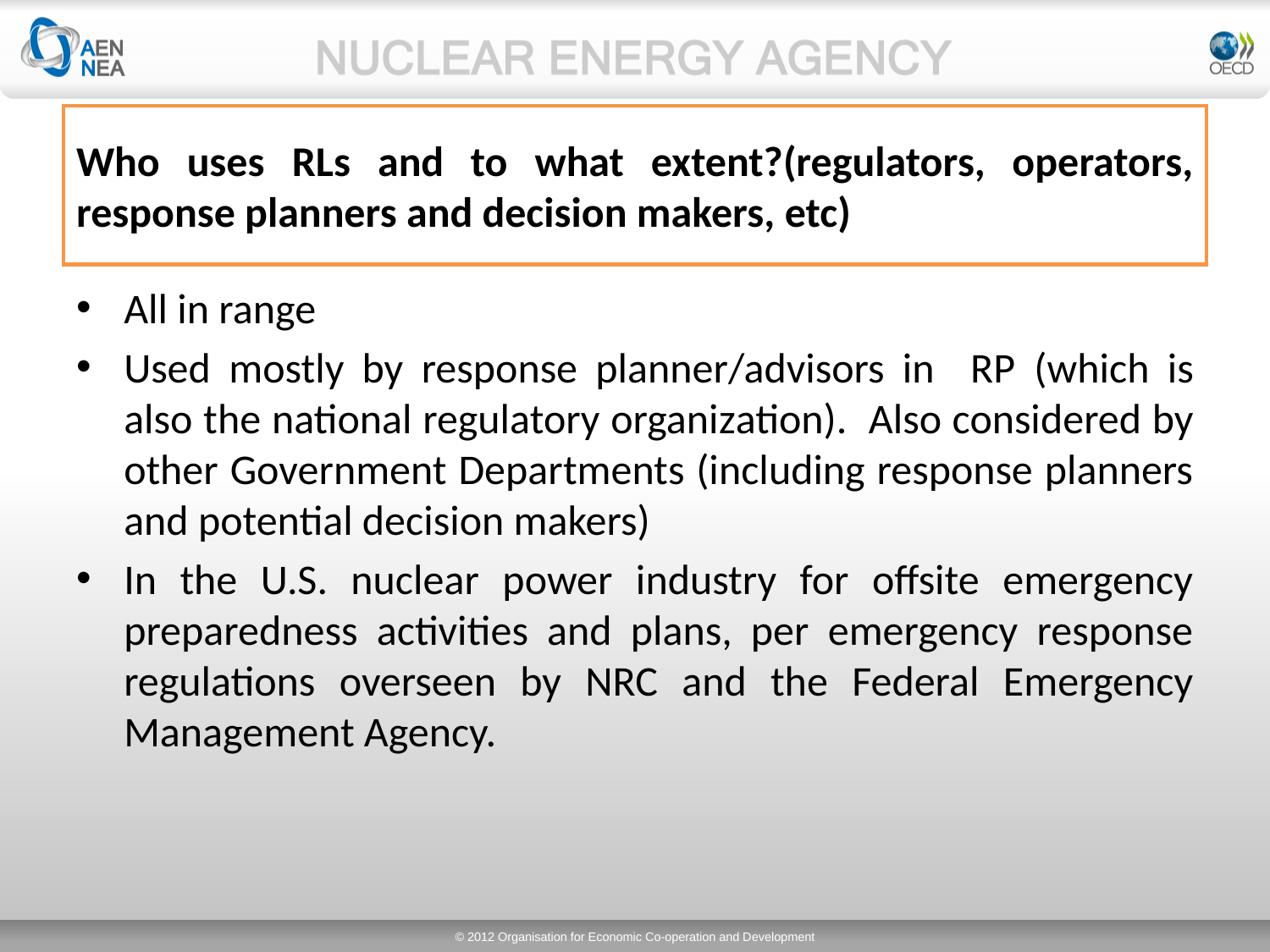

# Who uses RLs and to what extent?(regulators, operators, response planners and decision makers, etc)
All in range
Used mostly by response planner/advisors in  RP (which is also the national regulatory organization).  Also considered by other Government Departments (including response planners and potential decision makers)
In the U.S. nuclear power industry for offsite emergency preparedness activities and plans, per emergency response regulations overseen by NRC and the Federal Emergency Management Agency.